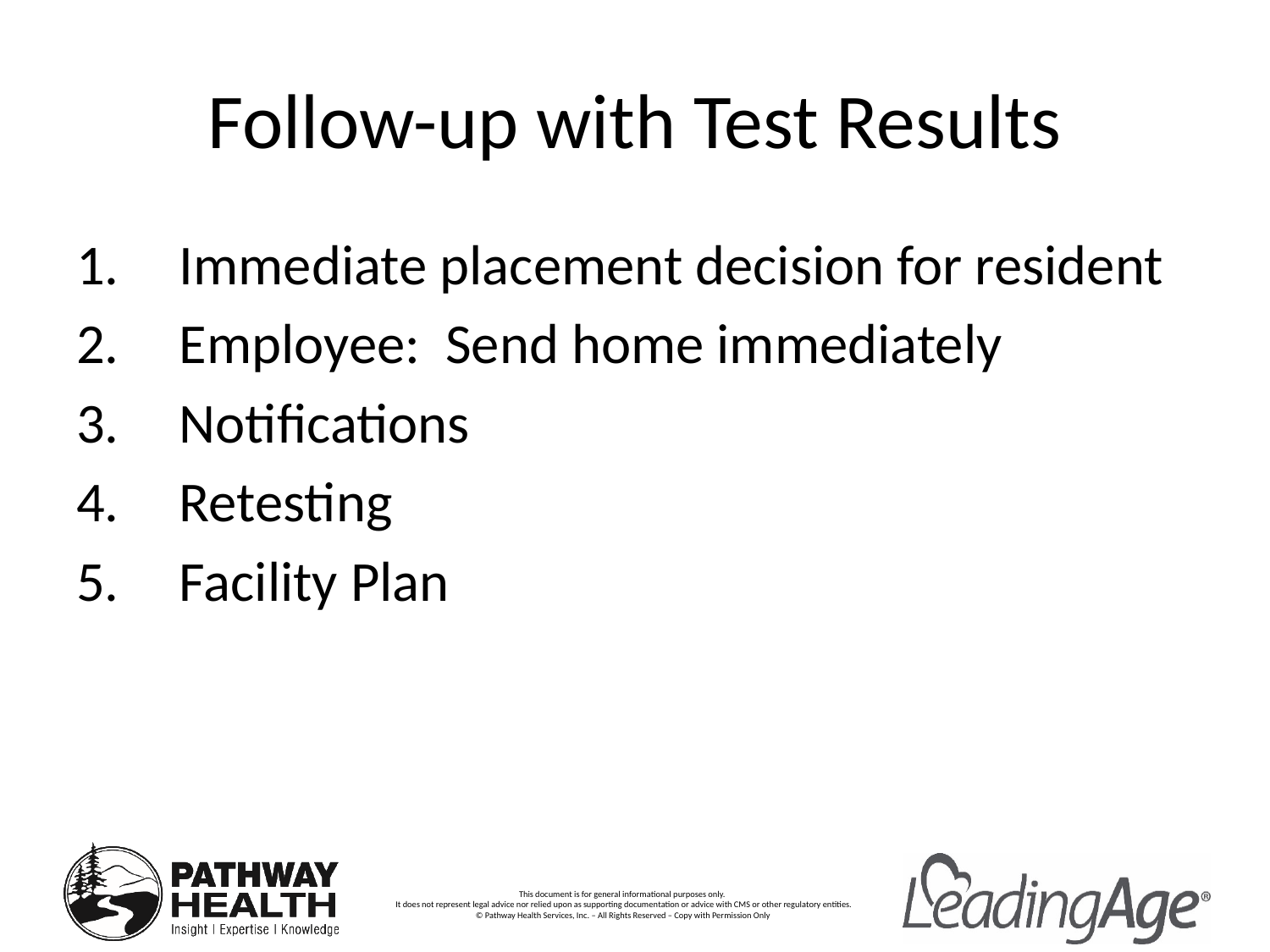

# Follow-up with Test Results
Immediate placement decision for resident
Employee:  Send home immediately
Notifications
Retesting
Facility Plan